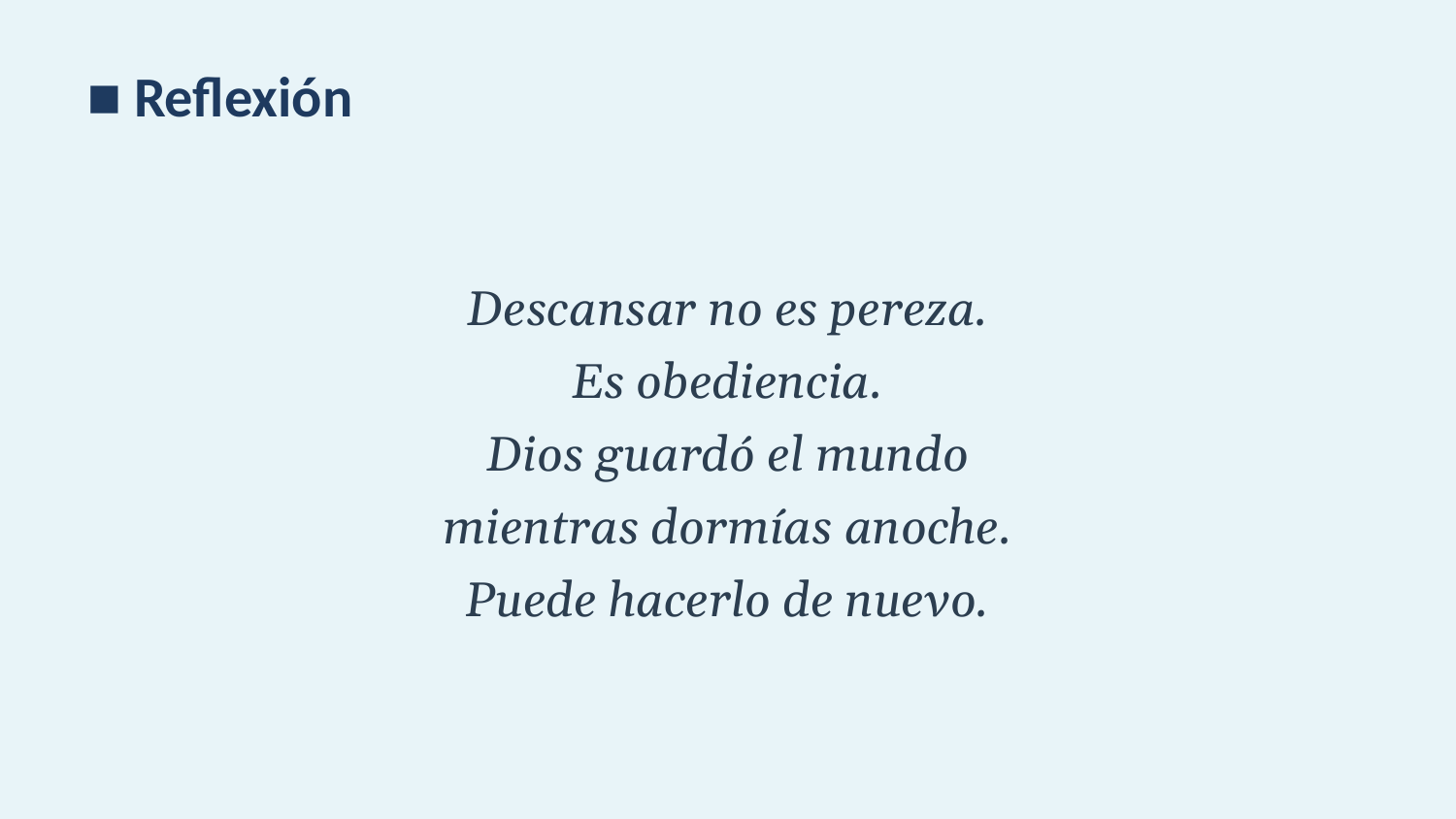

■ Reflexión
Descansar no es pereza.
Es obediencia.
Dios guardó el mundo
mientras dormías anoche.
Puede hacerlo de nuevo.